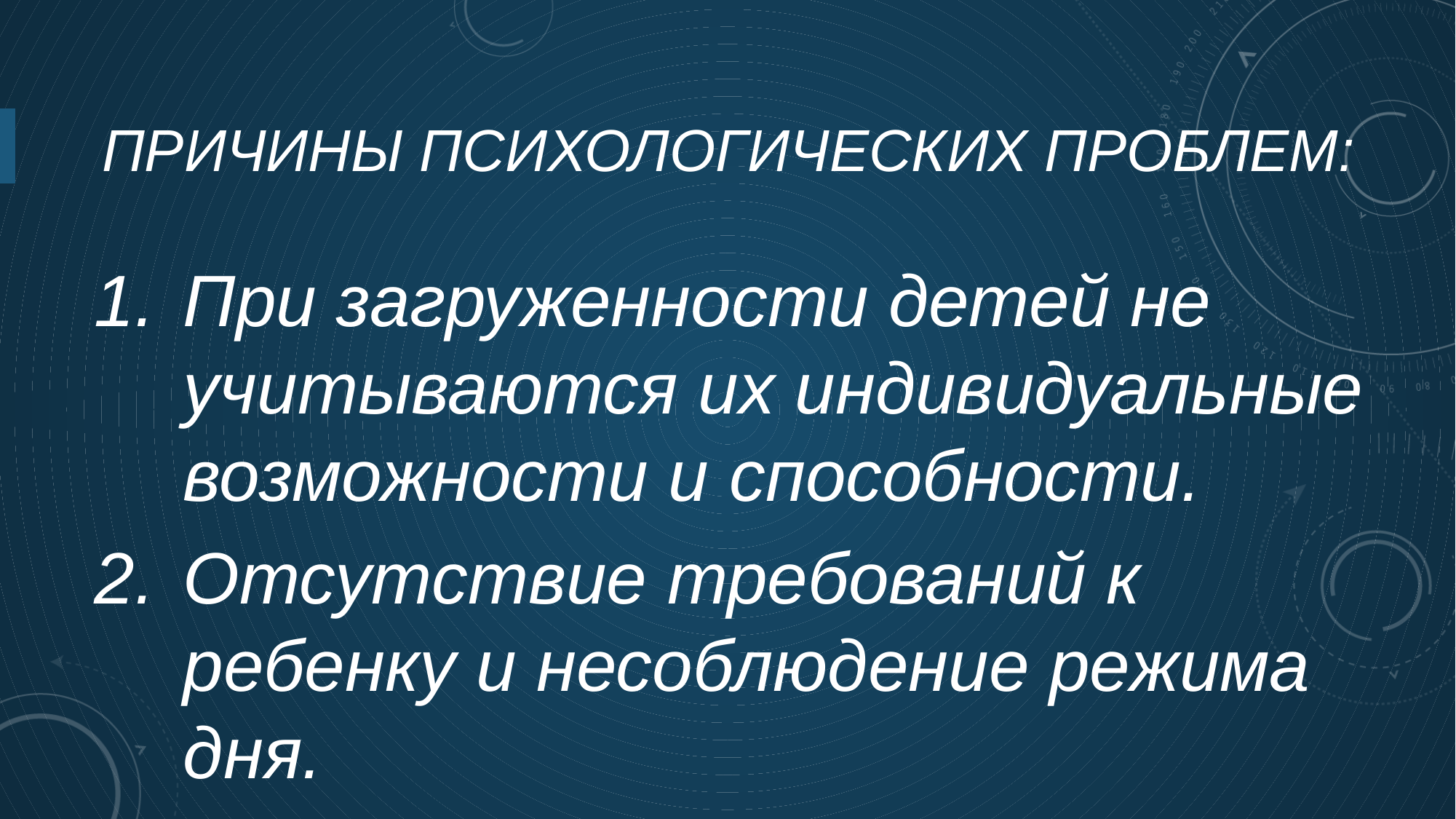

# ПРИЧИНЫ психологических проблем:
При загруженности детей не учитываются их индивидуальные возможности и способности.
Отсутствие требований к ребенку и несоблюдение режима дня.